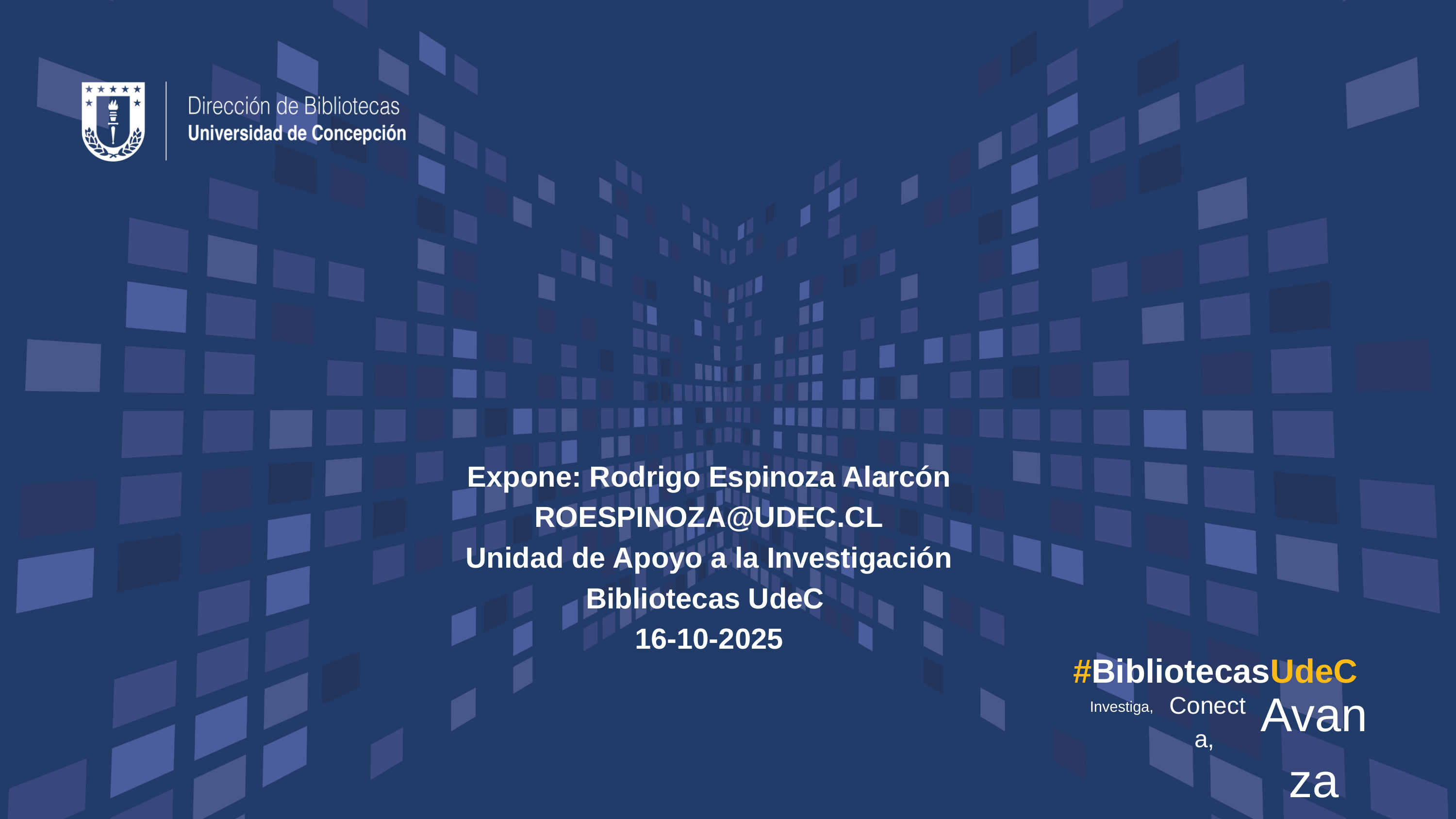

Expone: Rodrigo Espinoza Alarcón
ROESPINOZA@UDEC.CL
Unidad de Apoyo a la Investigación
Bibliotecas UdeC
16-10-2025

#BibliotecasUdeC
Avanza
Conecta,
Investiga,